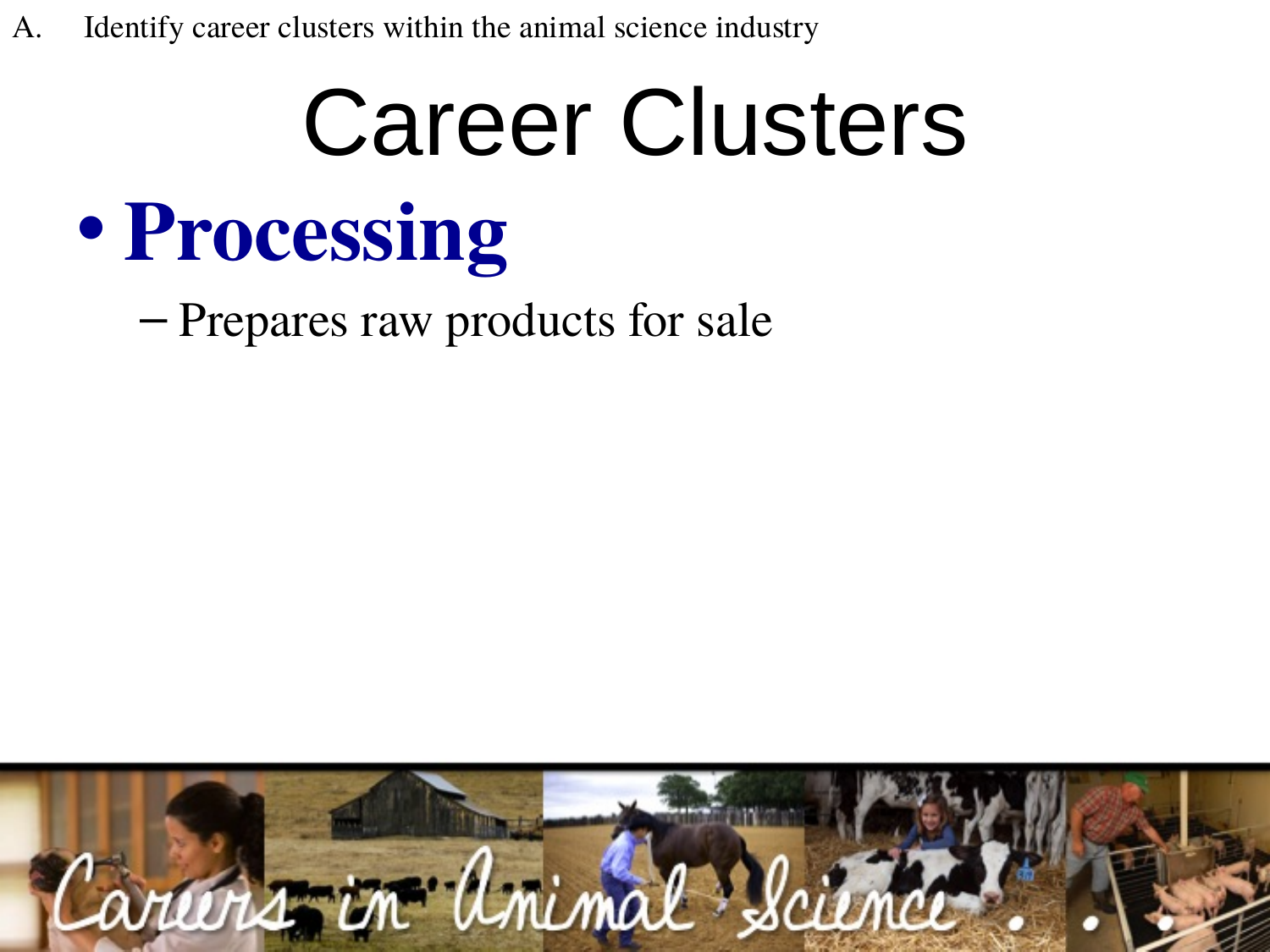

Identify career clusters within the animal science industry
# Career Clusters
Processing
Prepares raw products for sale